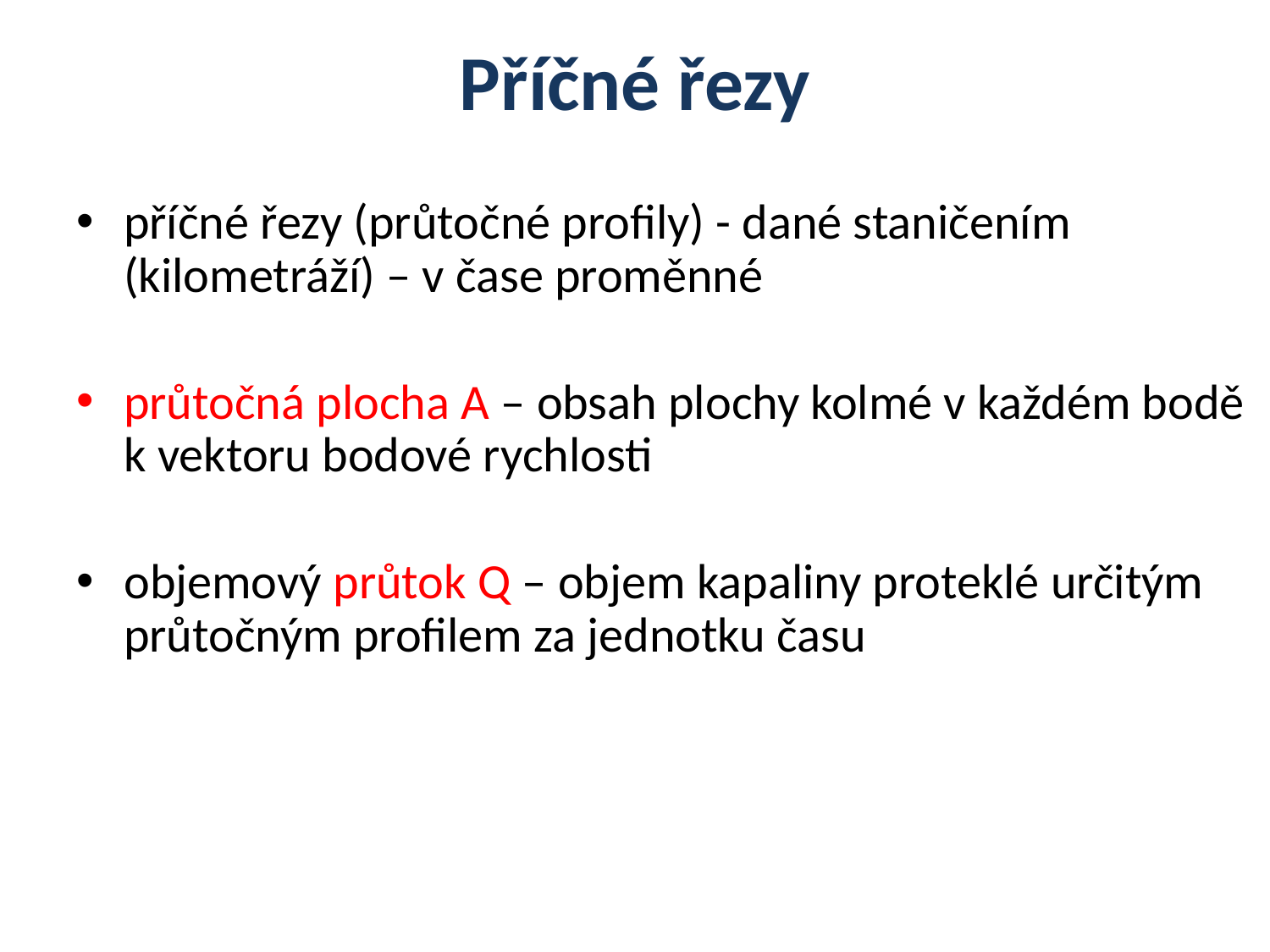

# Příčné řezy
příčné řezy (průtočné profily) - dané staničením (kilometráží) – v čase proměnné

průtočná plocha A – obsah plochy kolmé v každém bodě k vektoru bodové rychlosti

objemový průtok Q – objem kapaliny proteklé určitým průtočným profilem za jednotku času